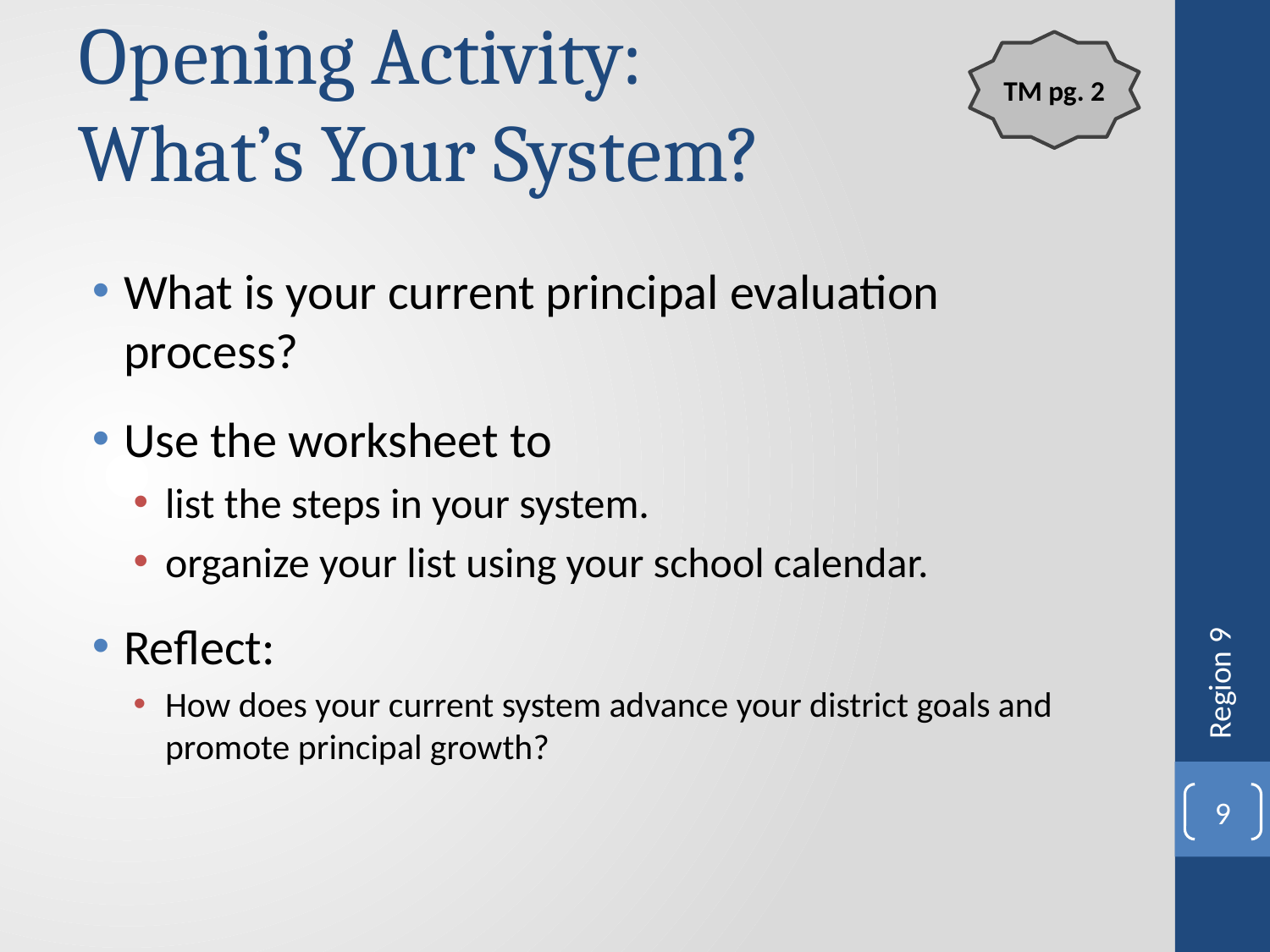

# Opening Activity: What’s Your System?

TM pg. 2
What is your current principal evaluation process?

Use the worksheet to
list the steps in your system.
organize your list using your school calendar.

Reflect:
How does your current system advance your district goals and promote principal growth?
Region 9
9